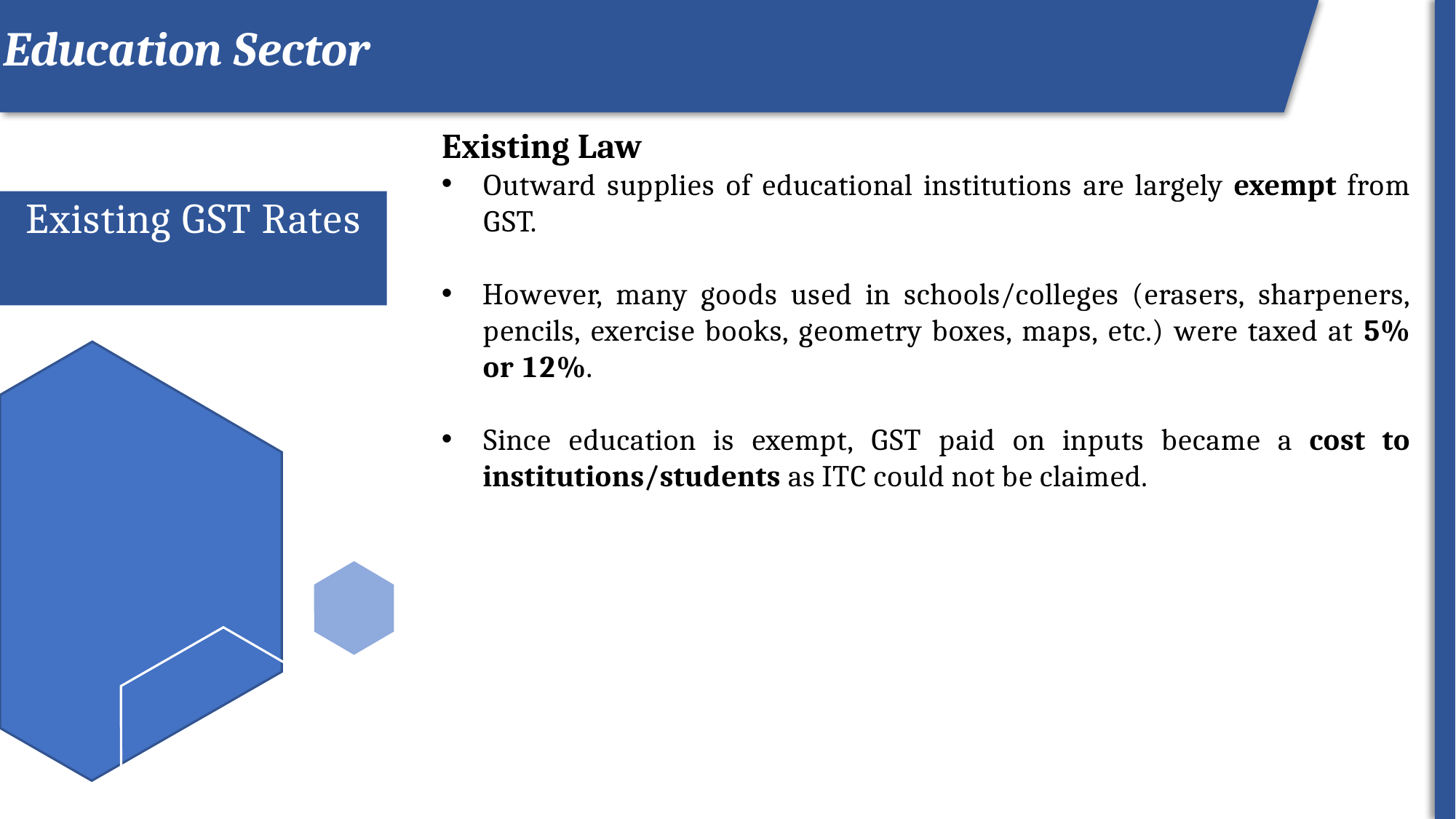

Education Sector
Existing Law
Outward supplies of educational institutions are largely exempt from GST.

However, many goods used in schools/colleges (erasers, sharpeners, pencils, exercise books, geometry boxes, maps, etc.) were taxed at 5% or 12%.

Since education is exempt, GST paid on inputs became a cost to institutions/students as ITC could not be claimed.

ROI

# Existing GST Rates
10